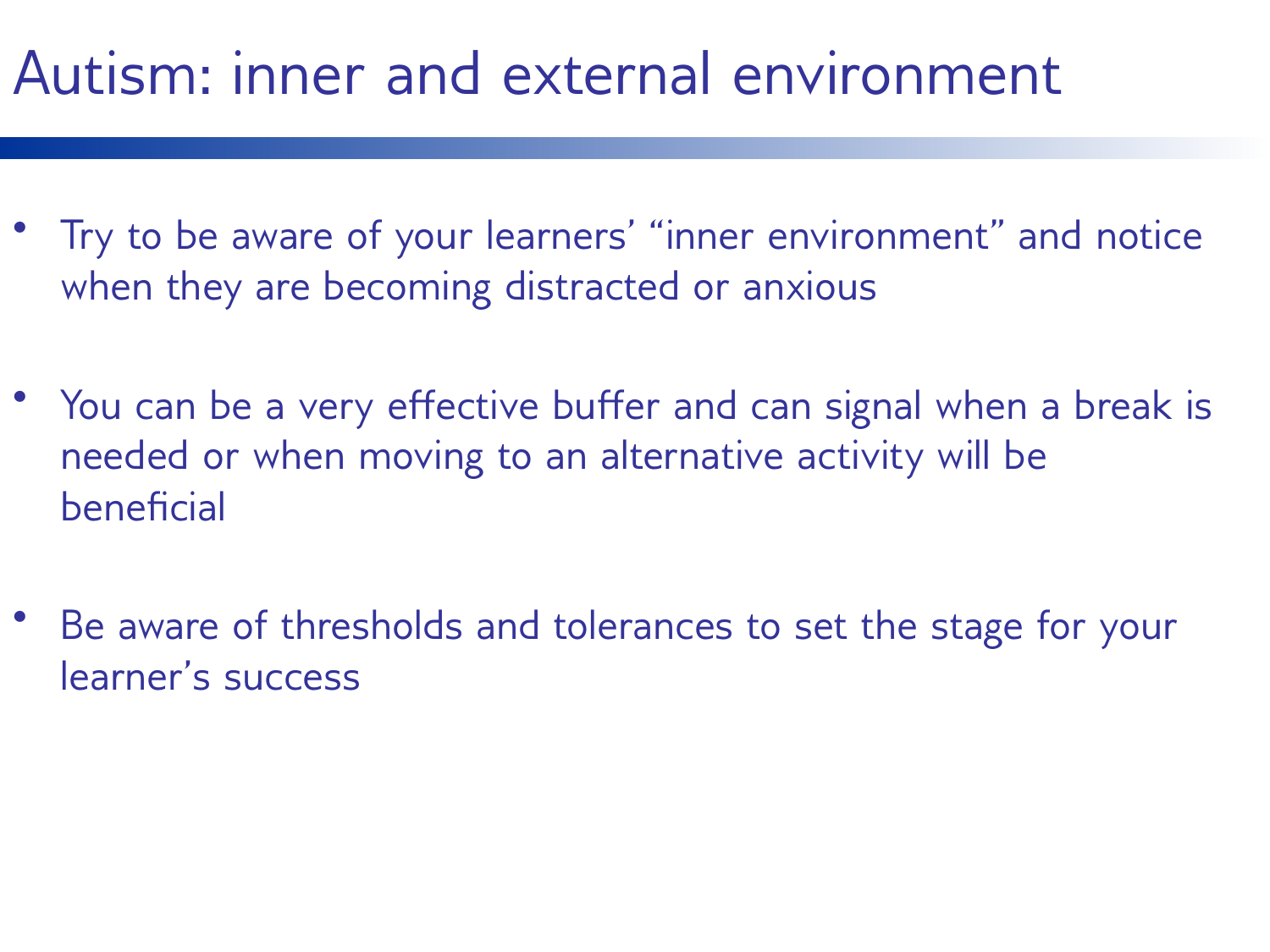

# Autism: inner and external environment
Try to be aware of your learners’ “inner environment” and notice when they are becoming distracted or anxious

You can be a very effective buffer and can signal when a break is needed or when moving to an alternative activity will be beneficial

Be aware of thresholds and tolerances to set the stage for your learner’s success